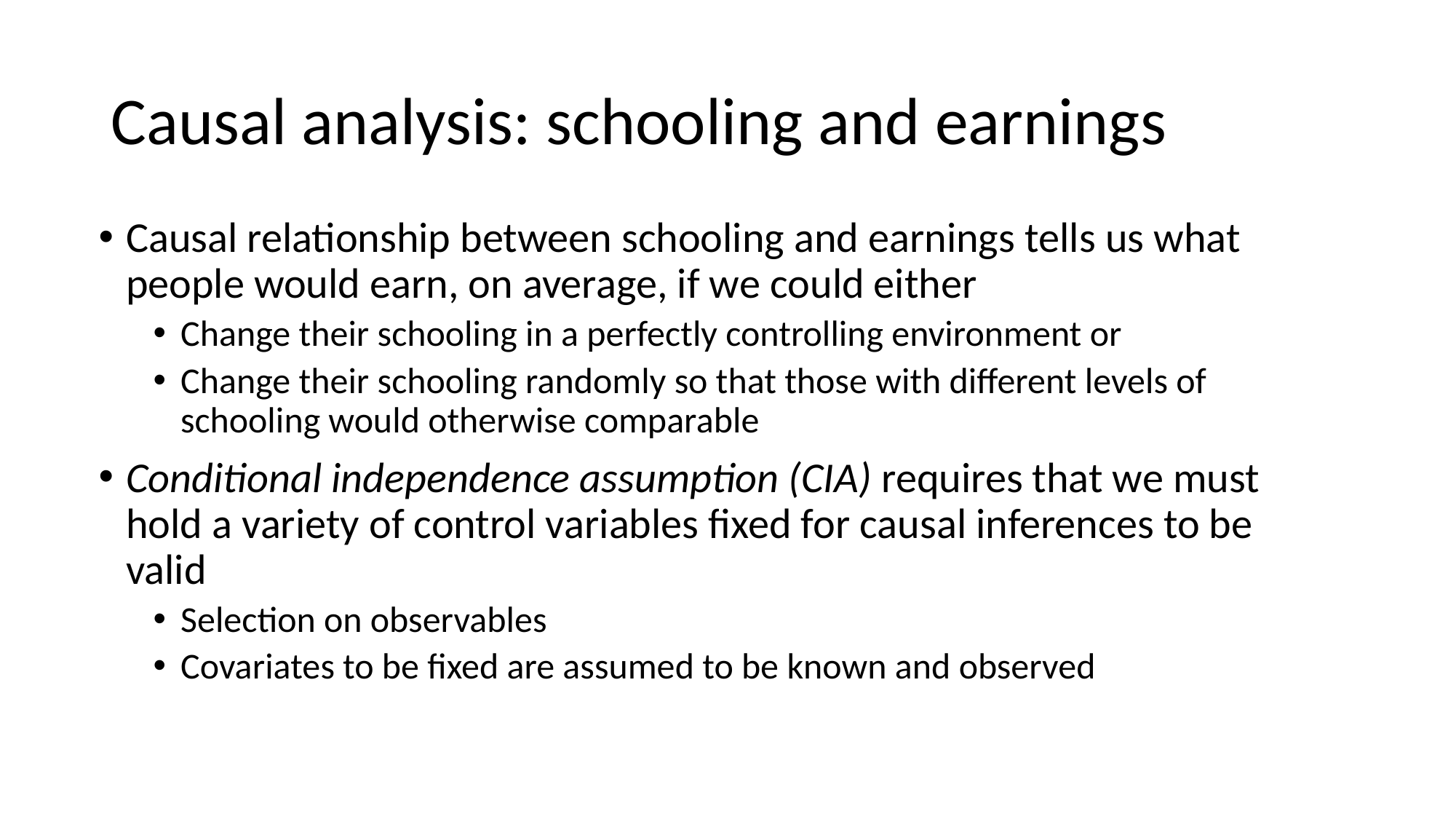

# Causal analysis: schooling and earnings
Causal relationship between schooling and earnings tells us what people would earn, on average, if we could either
Change their schooling in a perfectly controlling environment or
Change their schooling randomly so that those with different levels of schooling would otherwise comparable
Conditional independence assumption (CIA) requires that we must hold a variety of control variables fixed for causal inferences to be valid
Selection on observables
Covariates to be fixed are assumed to be known and observed